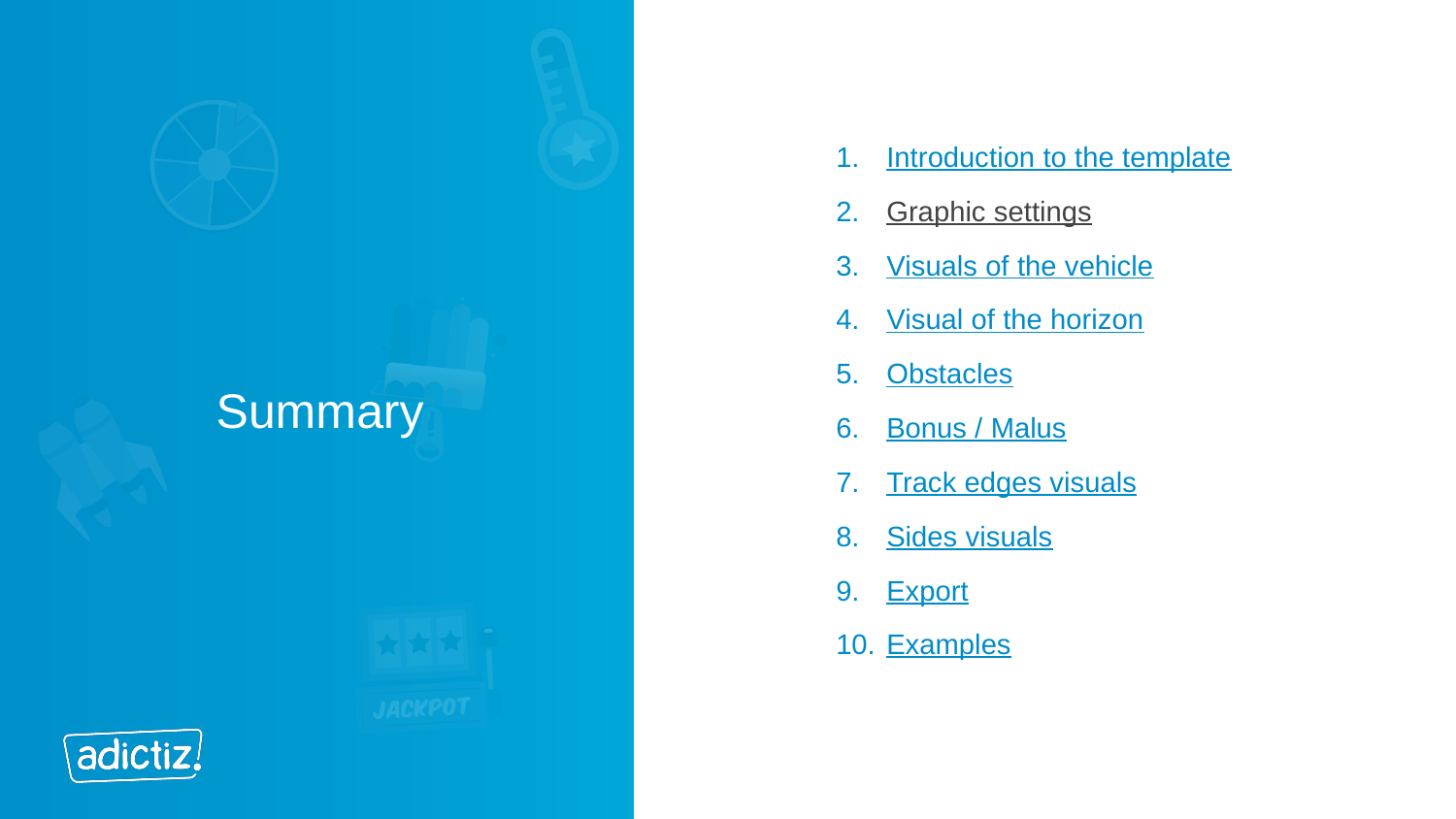

Introduction to the template
Graphic settings
Visuals of the vehicle
Visual of the horizon
Obstacles
Bonus / Malus
Track edges visuals
Sides visuals
Export
Examples
Summary